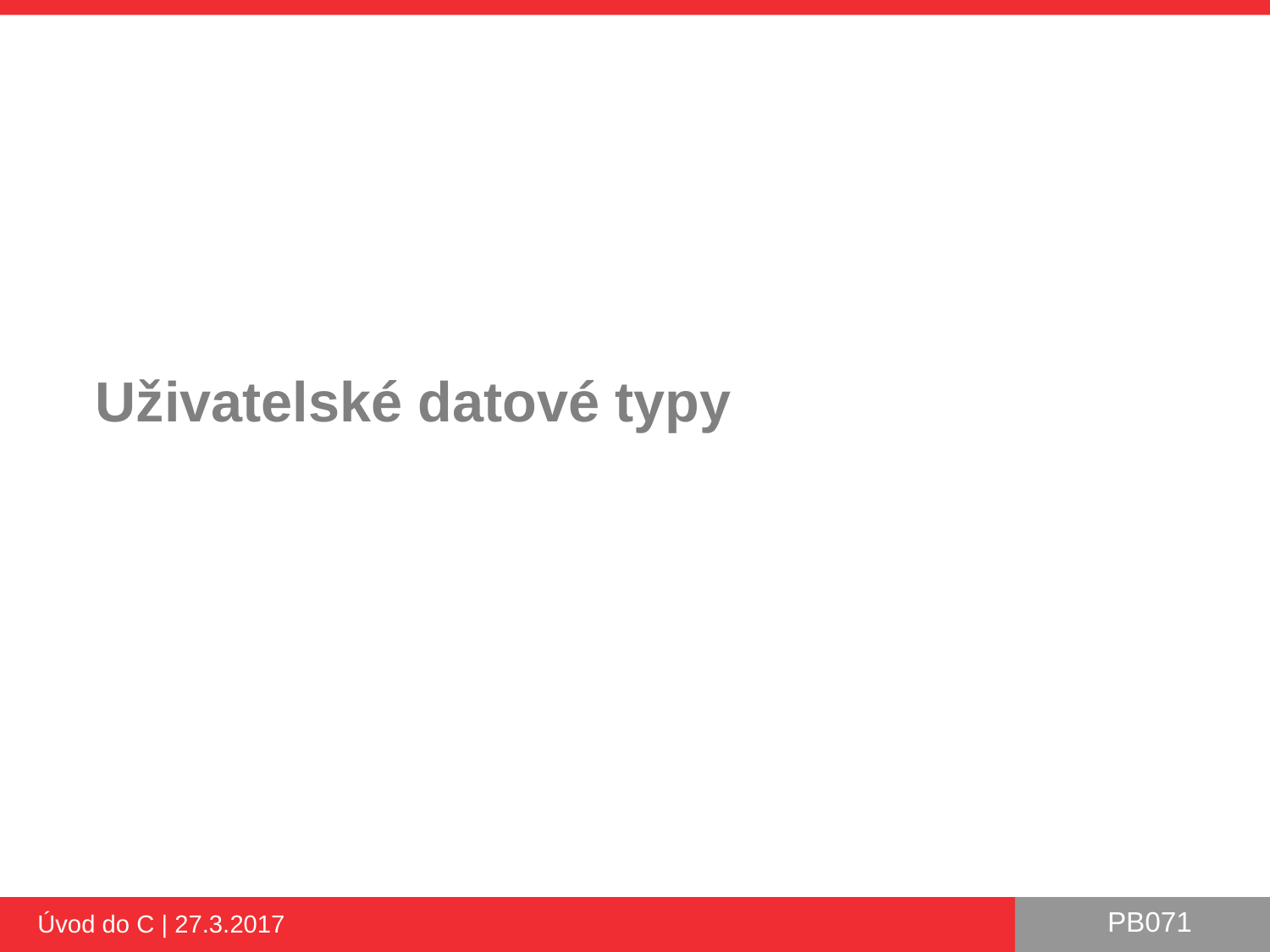

# Uživatelské datové typy
Úvod do C | 27.3.2017